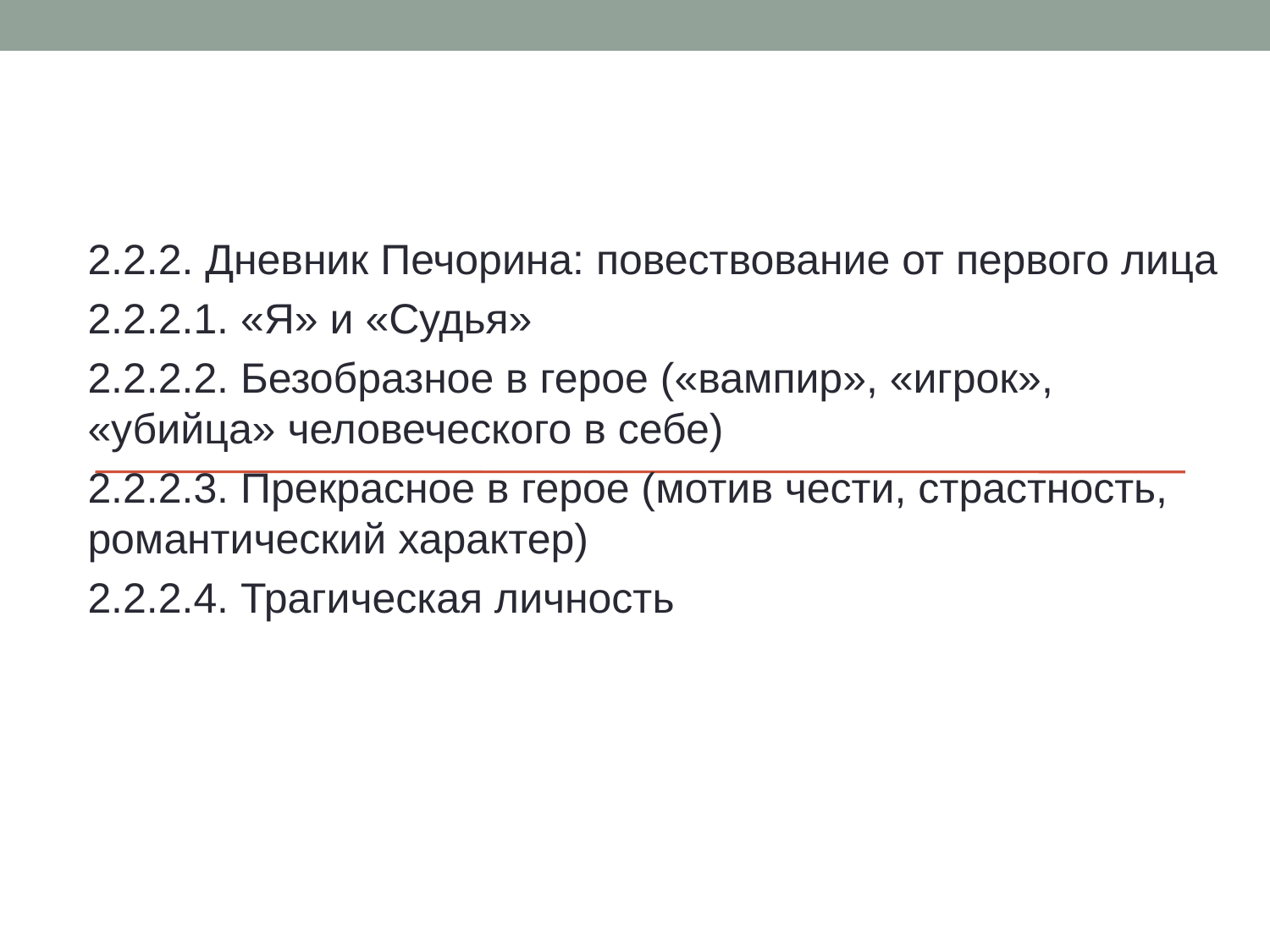

2.2.2. Дневник Печорина: повествование от первого лица
2.2.2.1. «Я» и «Судья»
2.2.2.2. Безобразное в герое («вампир», «игрок», «убийца» человеческого в себе)
2.2.2.3. Прекрасное в герое (мотив чести, страстность, романтический характер)
2.2.2.4. Трагическая личность